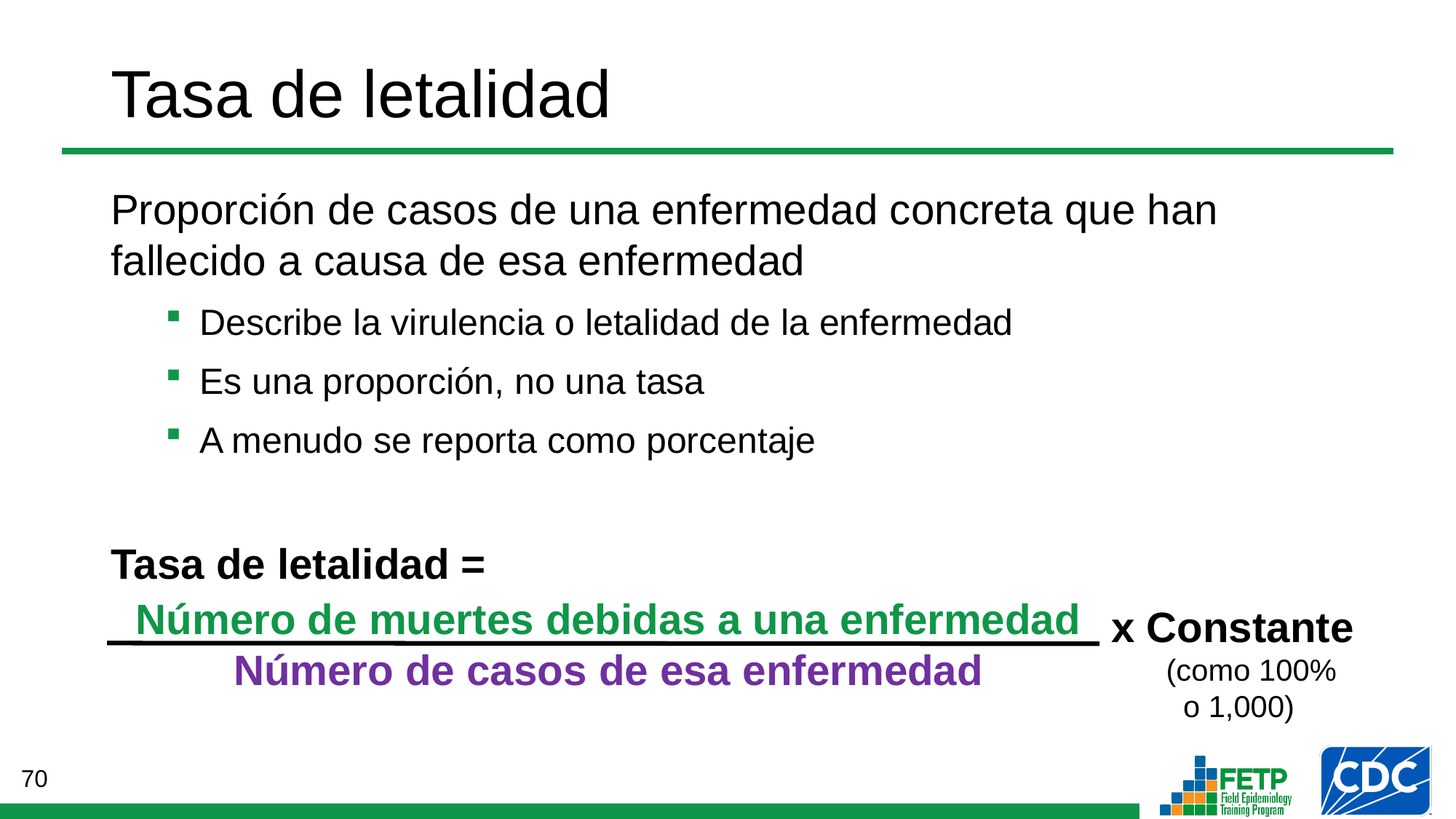

# Tasa de letalidad
Proporción de casos de una enfermedad concreta que han fallecido a causa de esa enfermedad
Describe la virulencia o letalidad de la enfermedad
Es una proporción, no una tasa
A menudo se reporta como porcentaje

Tasa de letalidad =

Número de muertes debidas a una enfermedad
Número de casos de esa enfermedad
x Constante
    (como 100%
o 1,000)